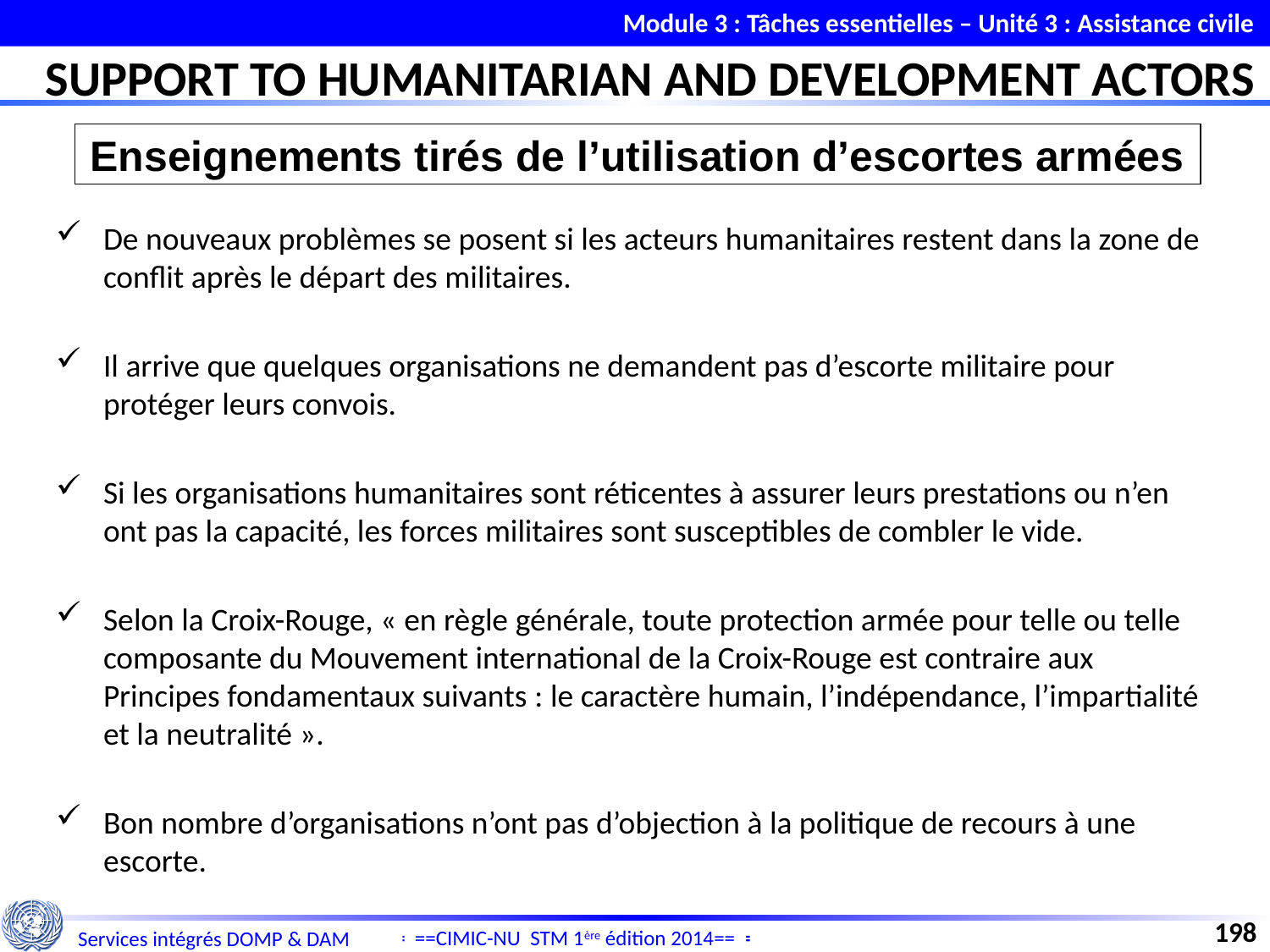

Module 3 : Tâches essentielles – Unité 3 : Assistance civile
SUPPORT TO HUMANITARIAN AND DEVELOPMENT ACTORS
Enseignements tirés de l’utilisation d’escortes armées
De nouveaux problèmes se posent si les acteurs humanitaires restent dans la zone de conflit après le départ des militaires.

Il arrive que quelques organisations ne demandent pas d’escorte militaire pour protéger leurs convois.

Si les organisations humanitaires sont réticentes à assurer leurs prestations ou n’en ont pas la capacité, les forces militaires sont susceptibles de combler le vide.

Selon la Croix-Rouge, « en règle générale, toute protection armée pour telle ou telle composante du Mouvement international de la Croix-Rouge est contraire aux Principes fondamentaux suivants : le caractère humain, l’indépendance, l’impartialité et la neutralité ».

Bon nombre d’organisations n’ont pas d’objection à la politique de recours à une escorte.
198
==CIMIC-NU  STM 1ère édition 2014==
Services intégrés DOMP & DAM